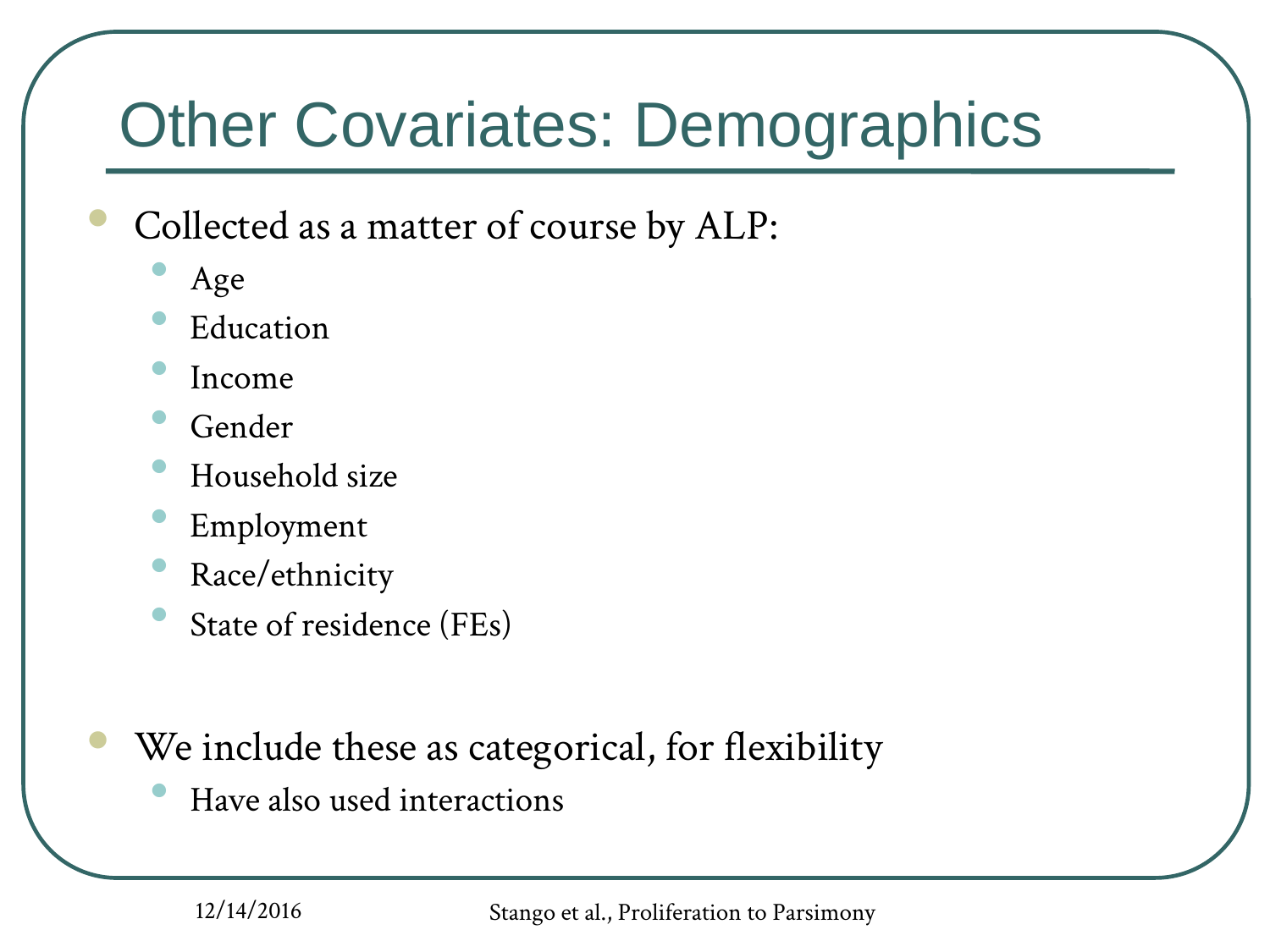

# Other Covariates: Demographics
Collected as a matter of course by ALP:
Age
Education
Income
Gender
Household size
Employment
Race/ethnicity
State of residence (FEs)

We include these as categorical, for flexibility
Have also used interactions

12/14/2016
Stango et al., Proliferation to Parsimony